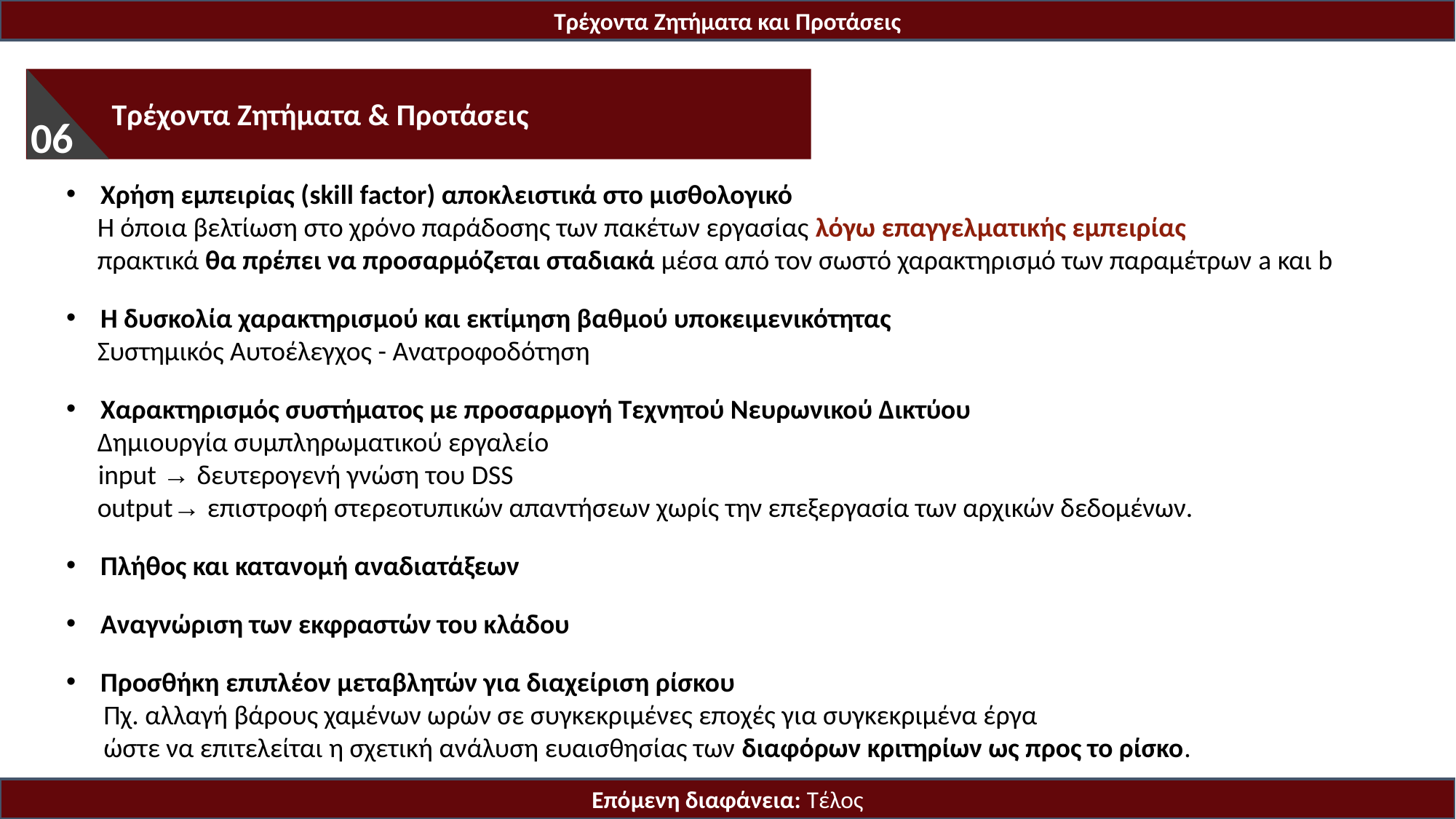

Τρέχοντα Ζητήματα και Προτάσεις
01
03

05
  Τρέχοντα Ζητήματα & Προτάσεις
06
Χρήση εμπειρίας (skill factor) αποκλειστικά στο μισθολογικό
     Η όποια βελτίωση στο χρόνο παράδοσης των πακέτων εργασίας λόγω επαγγελματικής εμπειρίας
     πρακτικά θα πρέπει να προσαρμόζεται σταδιακά μέσα από τον σωστό χαρακτηρισμό των παραμέτρων a και b

Η δυσκολία χαρακτηρισμού και εκτίμηση βαθμού υποκειμενικότητας
     Συστημικός Αυτοέλεγχος - Ανατροφοδότηση

Χαρακτηρισμός συστήματος με προσαρμογή Τεχνητού Νευρωνικού Δικτύου
     Δημιουργία συμπληρωματικού εργαλείο
     input → δευτερογενή γνώση του DSS
     output→ επιστροφή στερεοτυπικών απαντήσεων χωρίς την επεξεργασία των αρχικών δεδομένων.

Πλήθος και κατανομή αναδιατάξεων

Αναγνώριση των εκφραστών του κλάδου

Προσθήκη επιπλέον μεταβλητών για διαχείριση ρίσκου
      Πχ. αλλαγή βάρους χαμένων ωρών σε συγκεκριμένες εποχές για συγκεκριμένα έργα
      ώστε να επιτελείται η σχετική ανάλυση ευαισθησίας των διαφόρων κριτηρίων ως προς το ρίσκο.
Επόμενη διαφάνεια: Τέλος